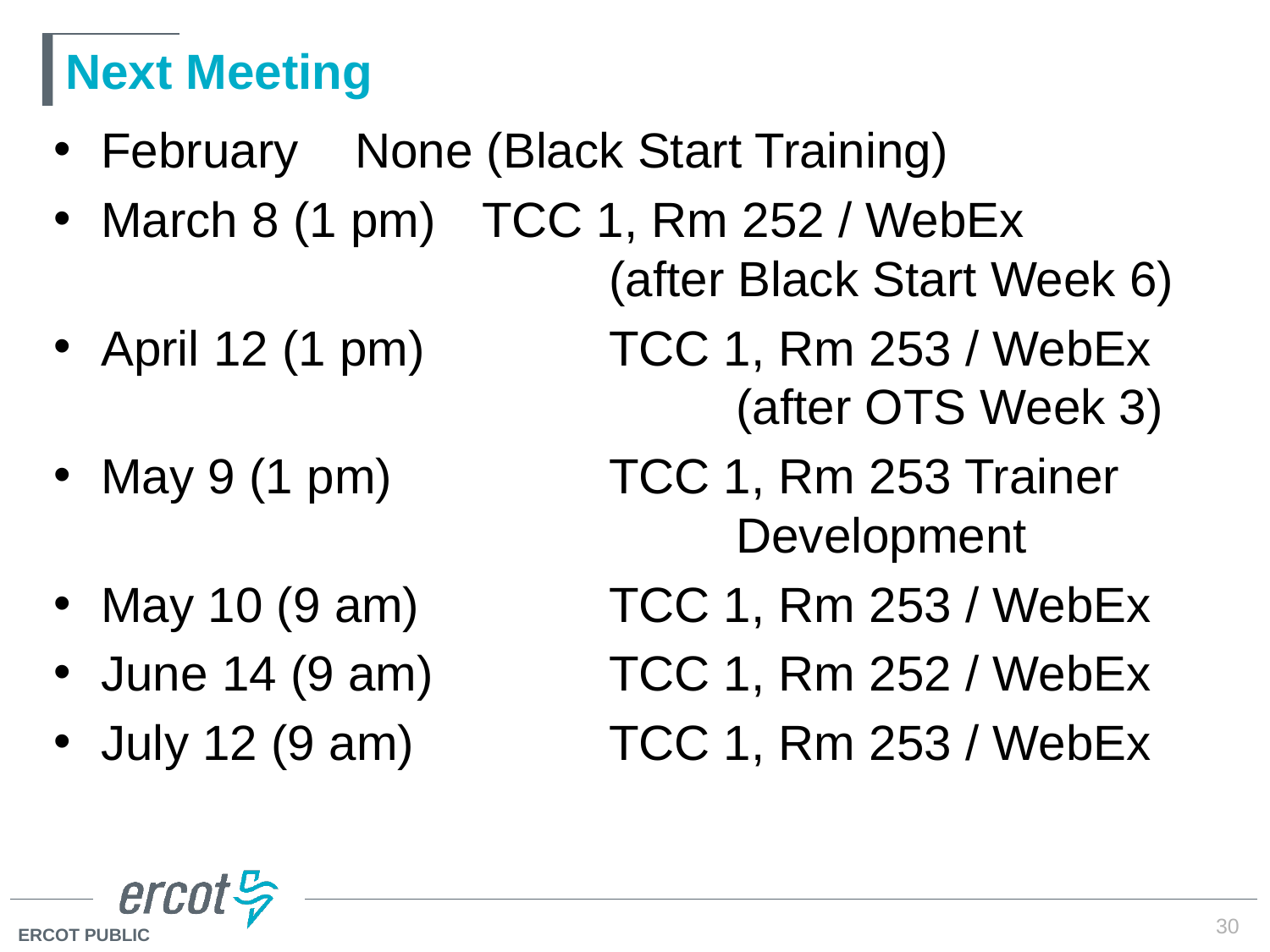

# Next Meeting
February	None (Black Start Training)
March 8 (1 pm)	TCC 1, Rm 252 / WebEx 					(after Black Start Week 6)
April 12 (1 pm)		TCC 1, Rm 253 / WebEx 					(after OTS Week 3)
May 9 (1 pm)		TCC 1, Rm 253 Trainer 					Development
May 10 (9 am)		TCC 1, Rm 253 / WebEx
June 14 (9 am)		TCC 1, Rm 252 / WebEx
July 12 (9 am)		TCC 1, Rm 253 / WebEx
30